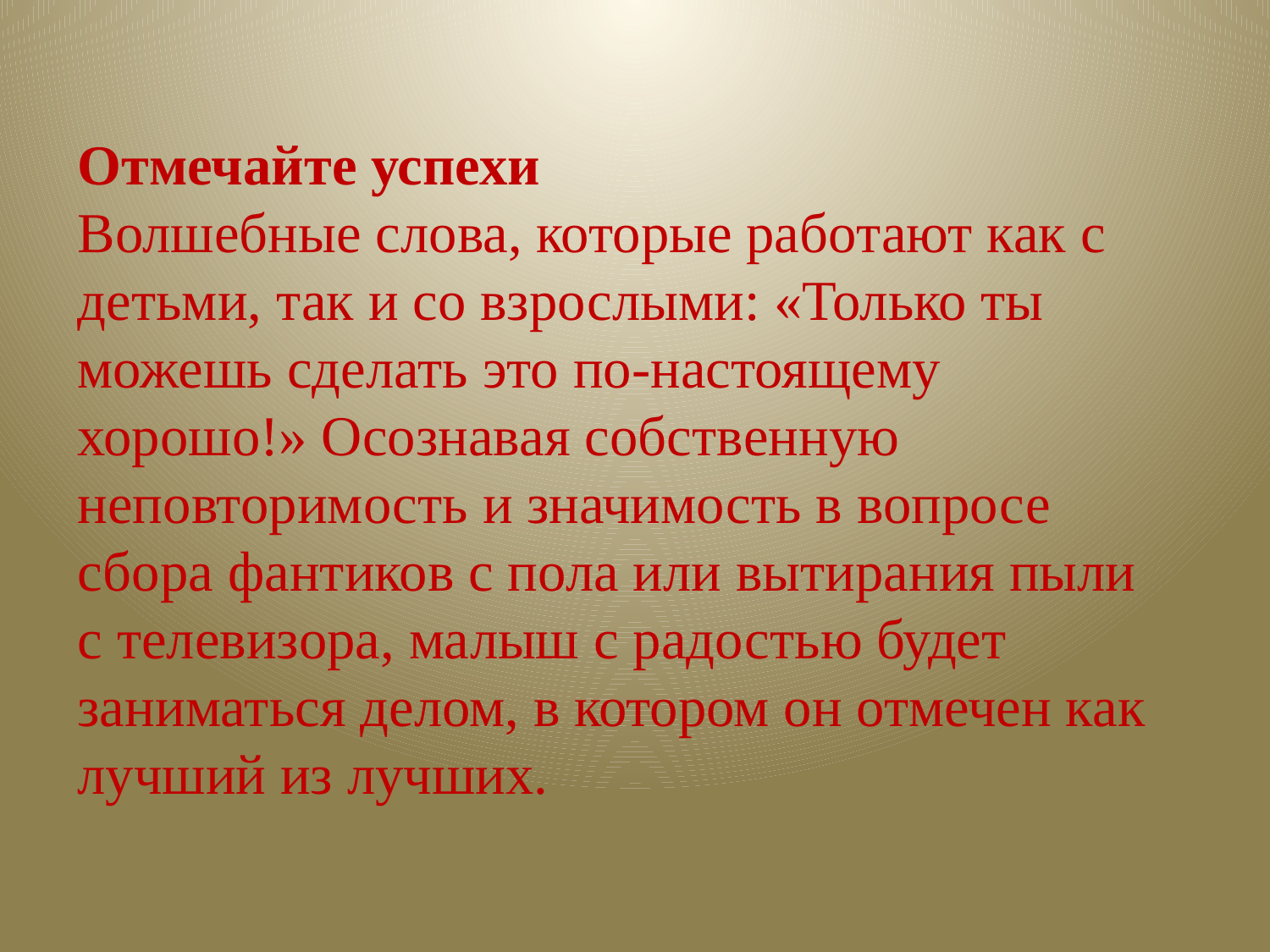

Отмечайте успехи
Волшебные слова, которые работают как с детьми, так и со взрослыми: «Только ты можешь сделать это по-настоящему хорошо!» Осознавая собственную неповторимость и значимость в вопросе сбора фантиков с пола или вытирания пыли с телевизора, малыш с радостью будет заниматься делом, в котором он отмечен как лучший из лучших.